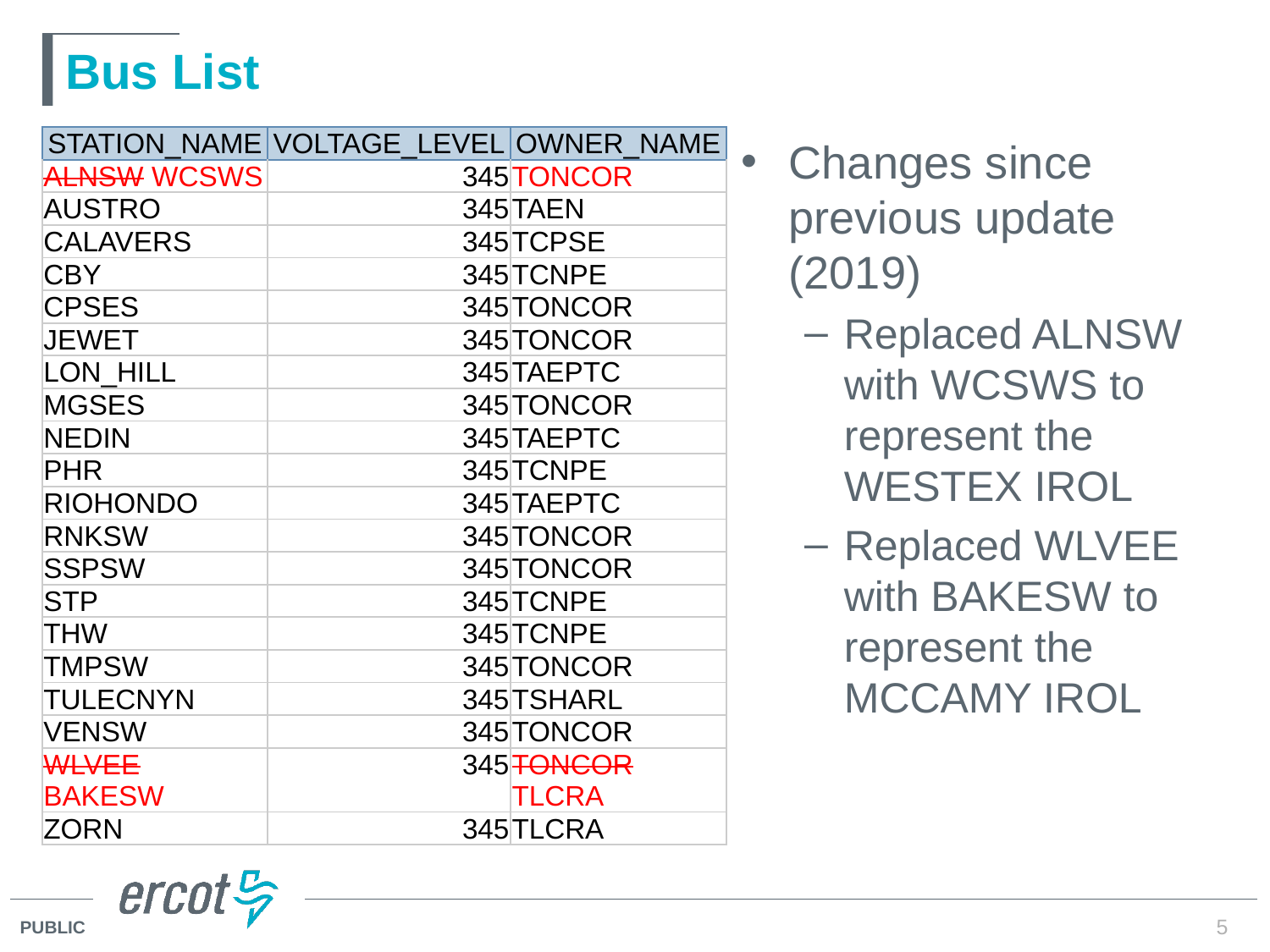

# Bus List
| STATION\_NAME | VOLTAGE\_LEVEL | OWNER\_NAME |
| --- | --- | --- |
| ALNSW WCSWS | 345 | TONCOR |
| AUSTRO | 345 | TAEN |
| CALAVERS | 345 | TCPSE |
| CBY | 345 | TCNPE |
| CPSES | 345 | TONCOR |
| JEWET | 345 | TONCOR |
| LON\_HILL | 345 | TAEPTC |
| MGSES | 345 | TONCOR |
| NEDIN | 345 | TAEPTC |
| PHR | 345 | TCNPE |
| RIOHONDO | 345 | TAEPTC |
| RNKSW | 345 | TONCOR |
| SSPSW | 345 | TONCOR |
| STP | 345 | TCNPE |
| THW | 345 | TCNPE |
| TMPSW | 345 | TONCOR |
| TULECNYN | 345 | TSHARL |
| VENSW | 345 | TONCOR |
| WLVEE BAKESW | 345 | TONCOR TLCRA |
| ZORN | 345 | TLCRA |
Changes since previous update (2019)
Replaced ALNSW with WCSWS to represent the WESTEX IROL
Replaced WLVEE with BAKESW to represent the MCCAMY IROL
5